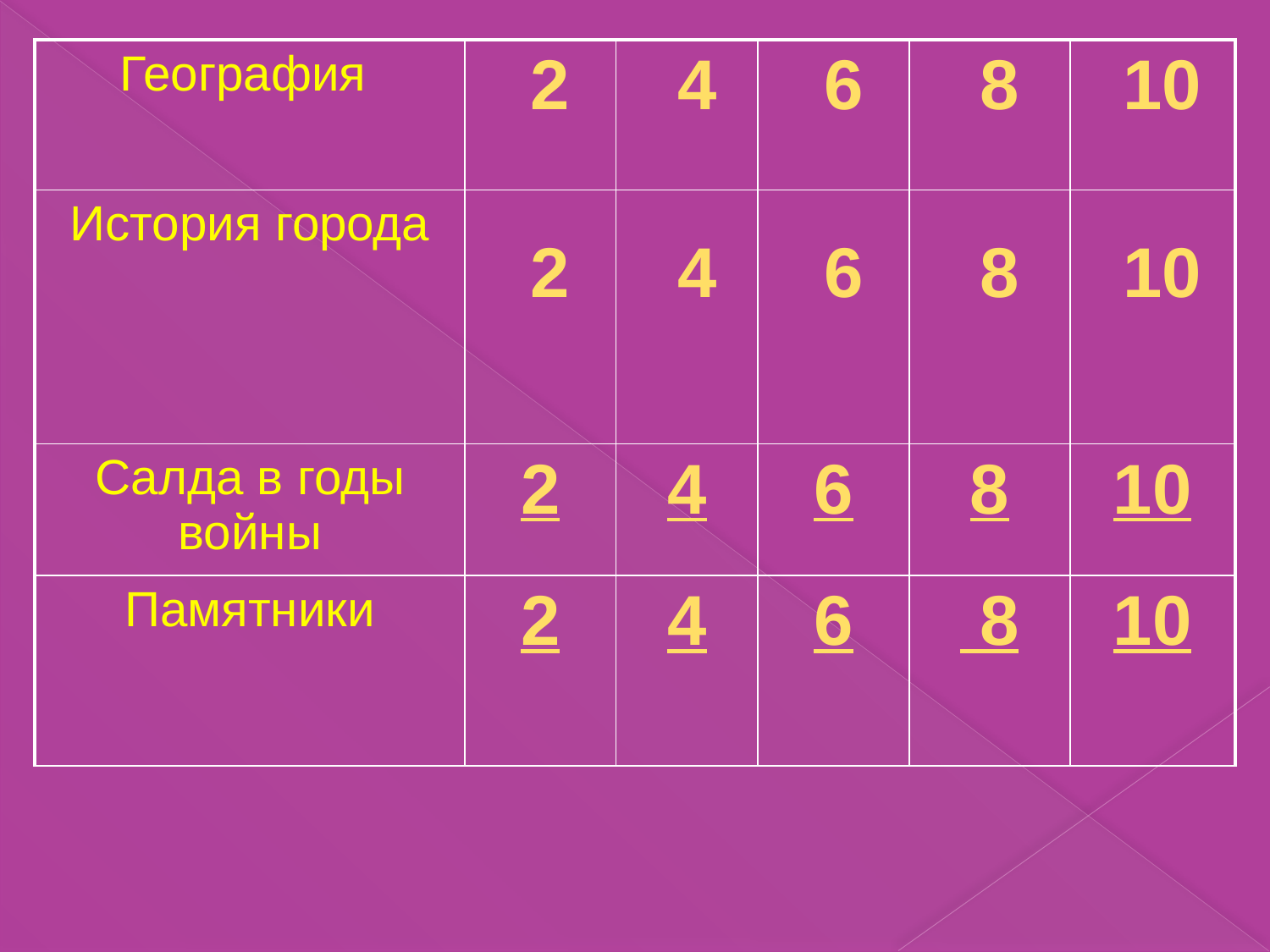

| География | 2 | 4 | 6 | 8 | 10 |
| --- | --- | --- | --- | --- | --- |
| История города | 2 | 4 | 6 | 8 | 10 |
| Салда в годы войны | 2 | 4 | 6 | 8 | 10 |
| Памятники | 2 | 4 | 6 | 8 | 10 |